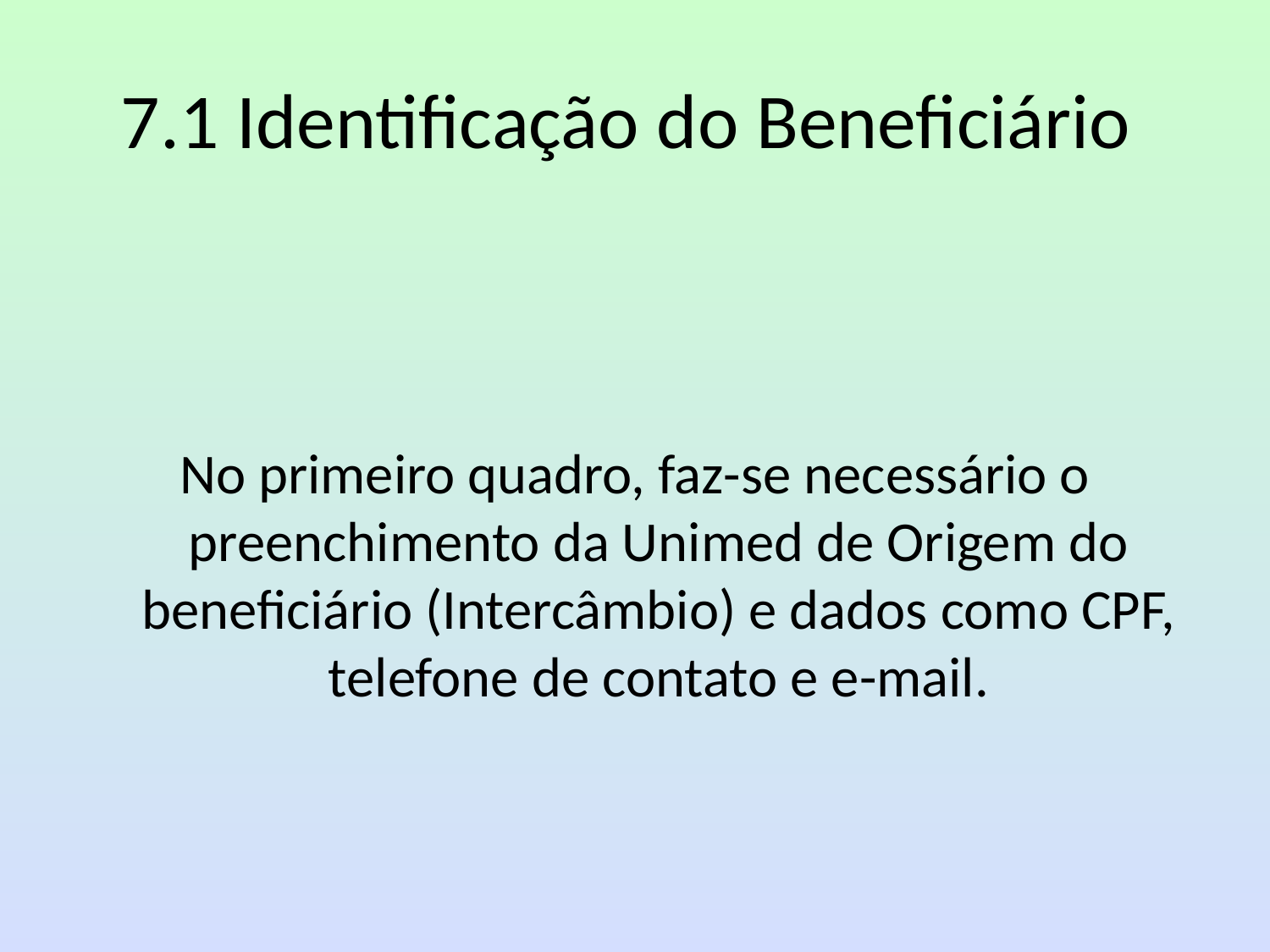

# 7.1 Identificação do Beneficiário

No primeiro quadro, faz-se necessário o preenchimento da Unimed de Origem do beneficiário (Intercâmbio) e dados como CPF, telefone de contato e e-mail.